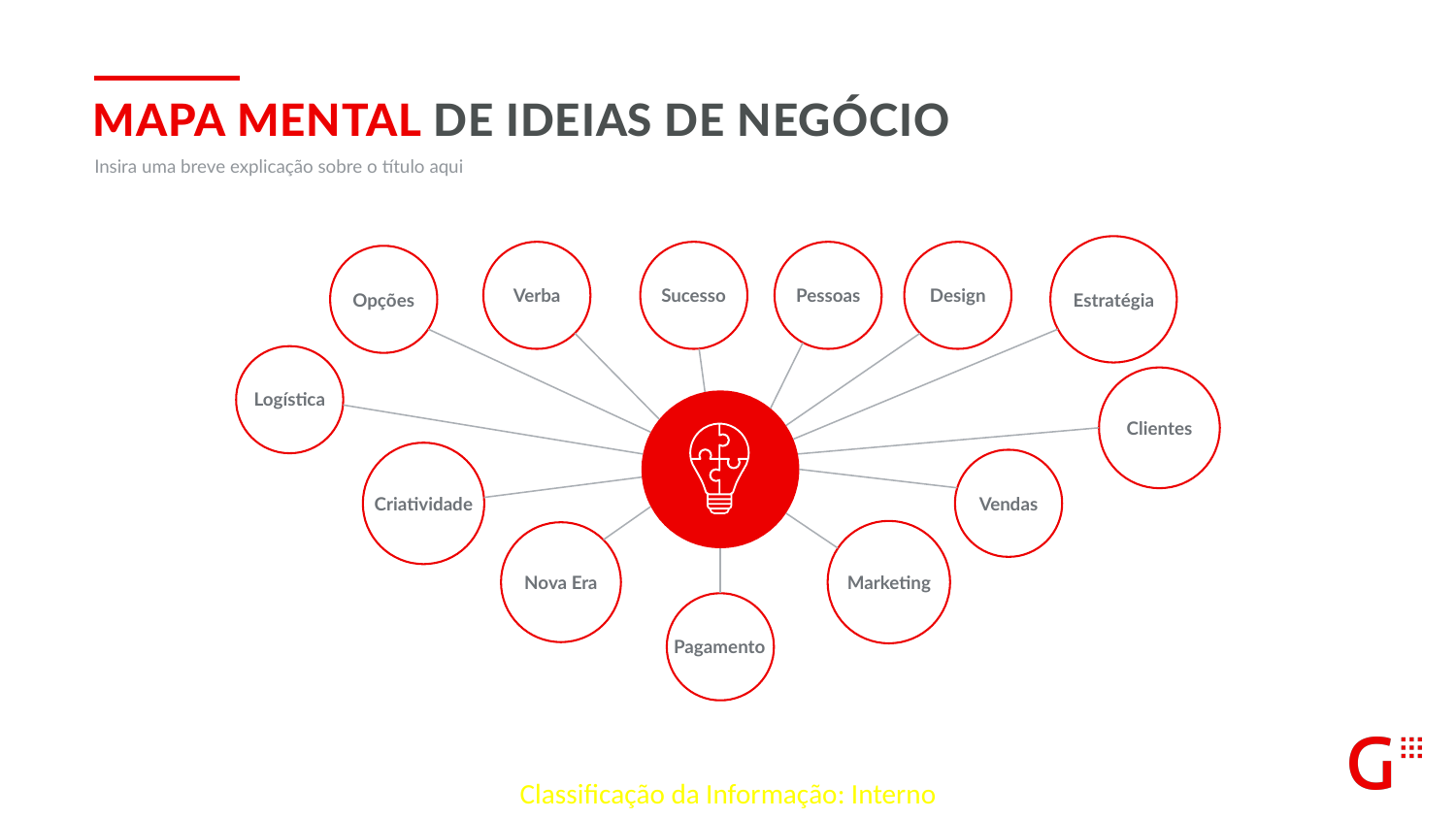

Mapa mental de ideias de negócio
Insira uma breve explicação sobre o título aqui

Verba
Sucesso
Pessoas
Design
Estratégia
Opções

Logística

Clientes

Criatividade
Vendas

Nova Era
Marketing

Pagamento